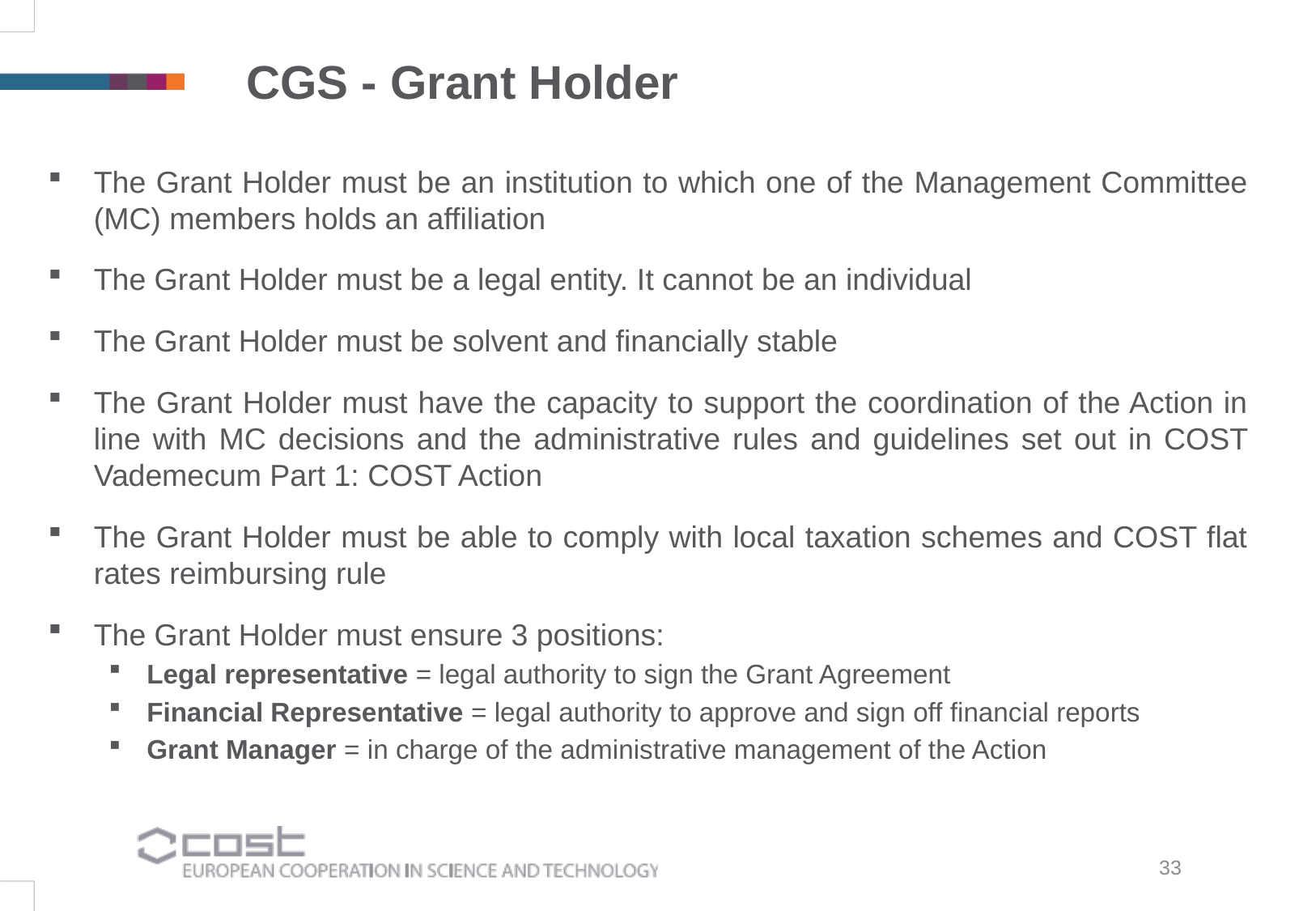

CGS - Grant Holder

The Grant Holder must be an institution to which one of the Management Committee (MC) members holds an affiliation

The Grant Holder must be a legal entity. It cannot be an individual

The Grant Holder must be solvent and financially stable

The Grant Holder must have the capacity to support the coordination of the Action in line with MC decisions and the administrative rules and guidelines set out in COST Vademecum Part 1: COST Action

The Grant Holder must be able to comply with local taxation schemes and COST flat rates reimbursing rule

The Grant Holder must ensure 3 positions:
Legal representative = legal authority to sign the Grant Agreement
Financial Representative = legal authority to approve and sign off financial reports
Grant Manager = in charge of the administrative management of the Action

33